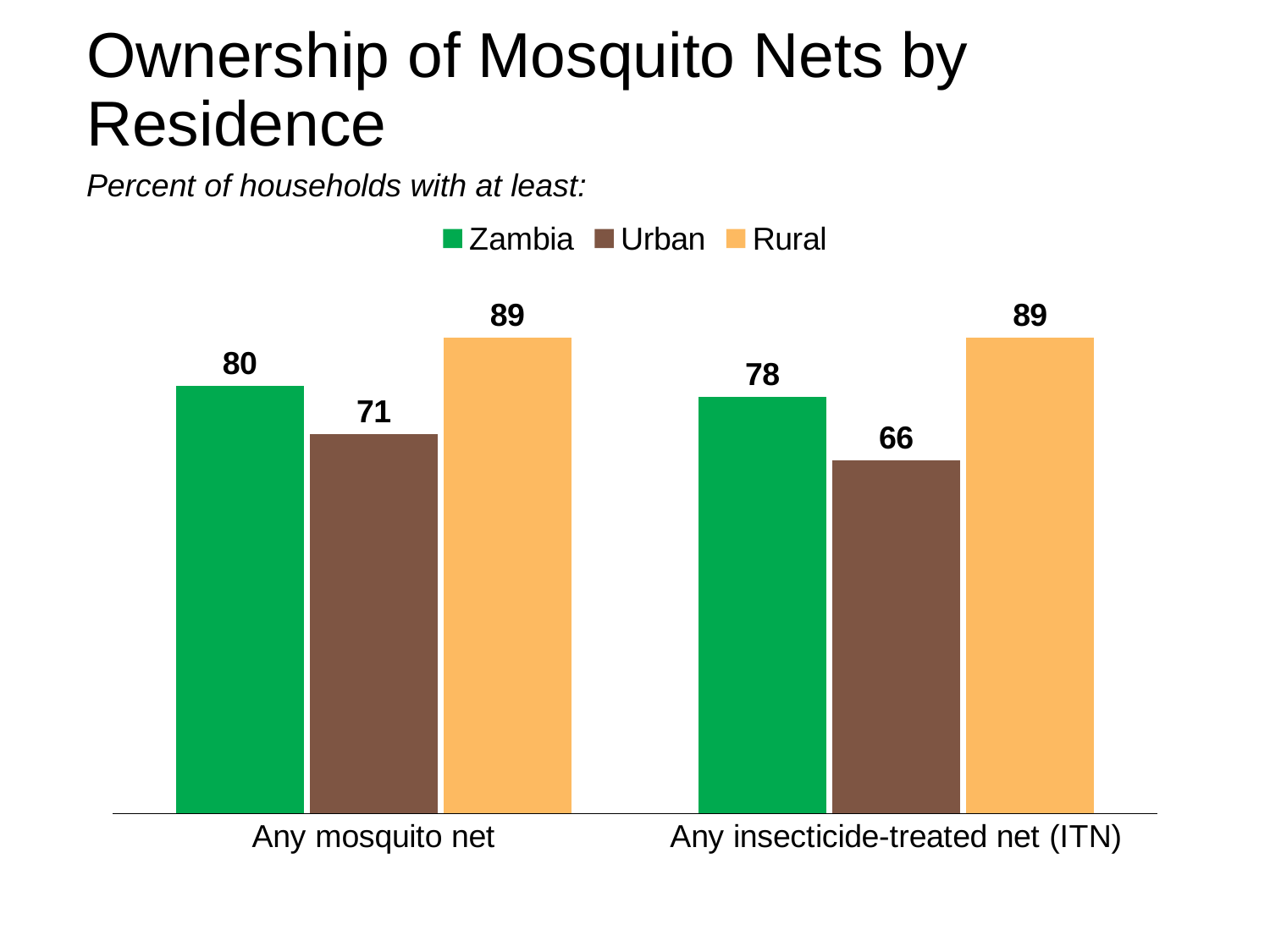

# Ownership of Mosquito Nets by Residence
Percent of households with at least:

### Chart

| Category | Zambia | Urban | Rural |
|---|---|---|---|
| Any mosquito net | 80.0 | 71.0 | 89.0 |
| Any insecticide-treated net (ITN) | 78.0 | 66.0 | 89.0 |